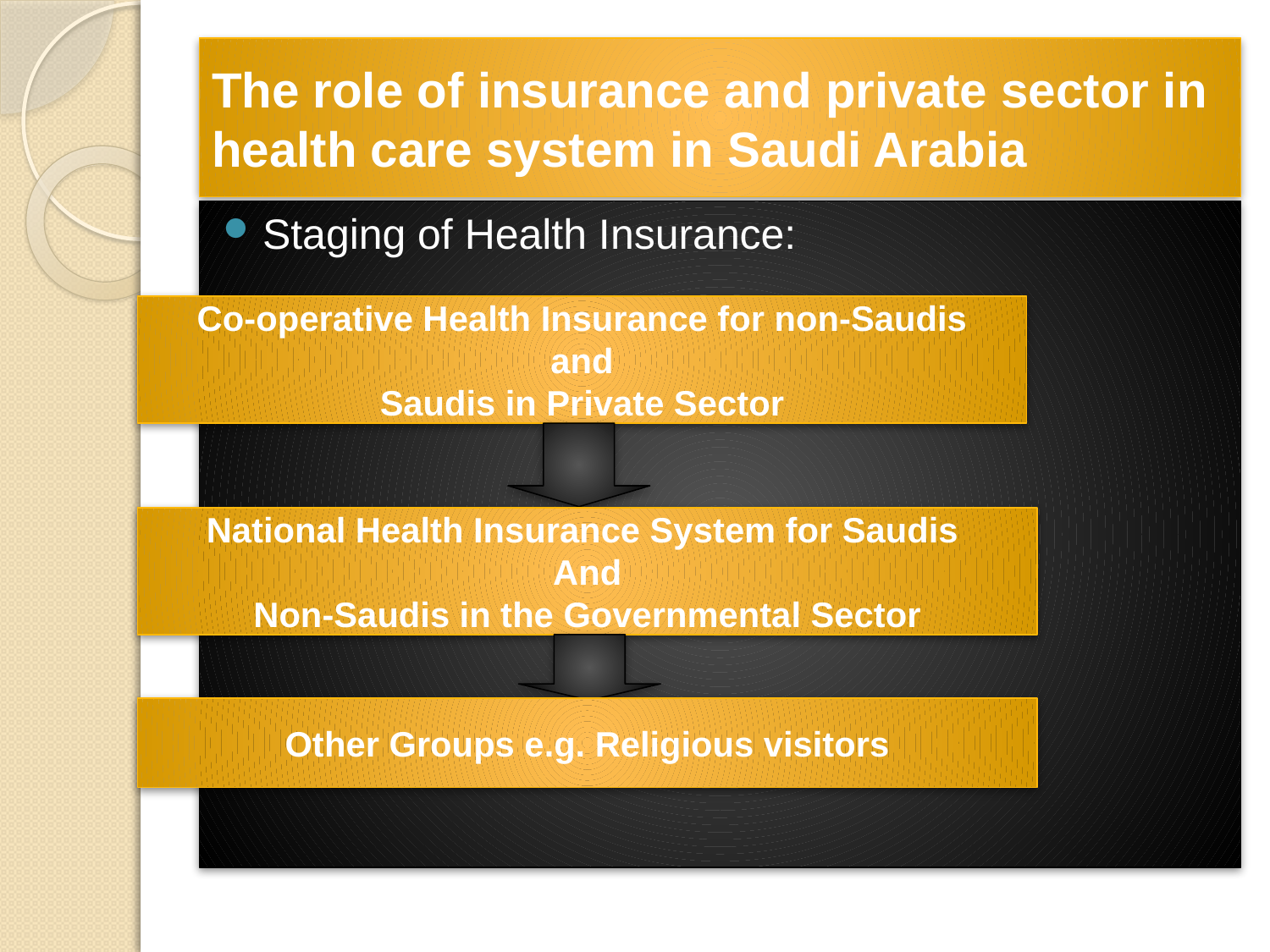

# The role of insurance and private sector in health care system in Saudi Arabia
Staging of Health Insurance:

Co-operative Health Insurance for non-Saudis
 and
Saudis in Private Sector

National Health Insurance System for Saudis
And
Non-Saudis in the Governmental Sector

Other Groups e.g. Religious visitors